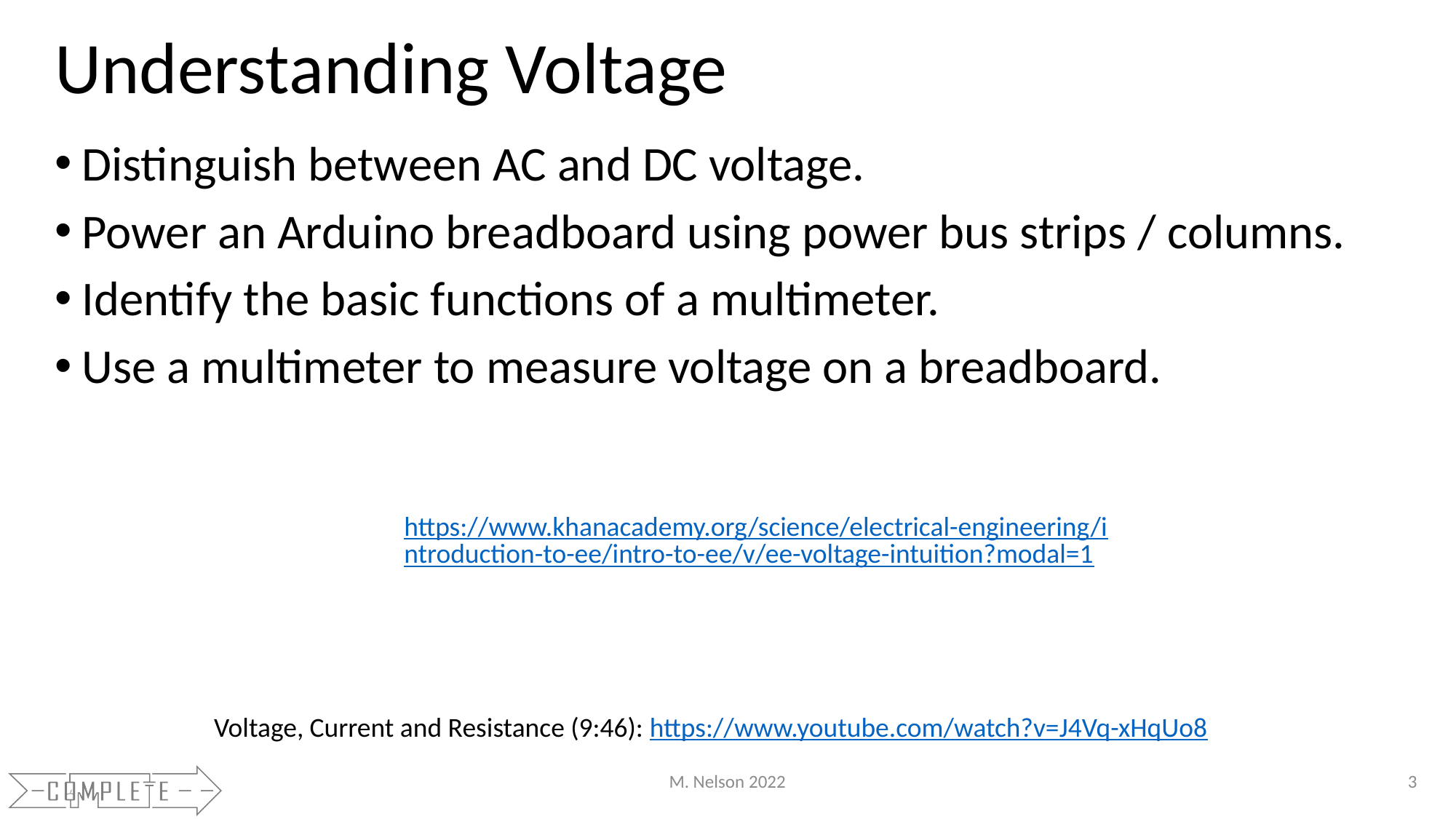

# Understanding Voltage
Distinguish between AC and DC voltage.
Power an Arduino breadboard using power bus strips / columns.
Identify the basic functions of a multimeter.
Use a multimeter to measure voltage on a breadboard.

https://www.khanacademy.org/science/electrical-engineering/introduction-to-ee/intro-to-ee/v/ee-voltage-intuition?modal=1
Voltage, Current and Resistance (9:46): https://www.youtube.com/watch?v=J4Vq-xHqUo8
M. Nelson 2022
3